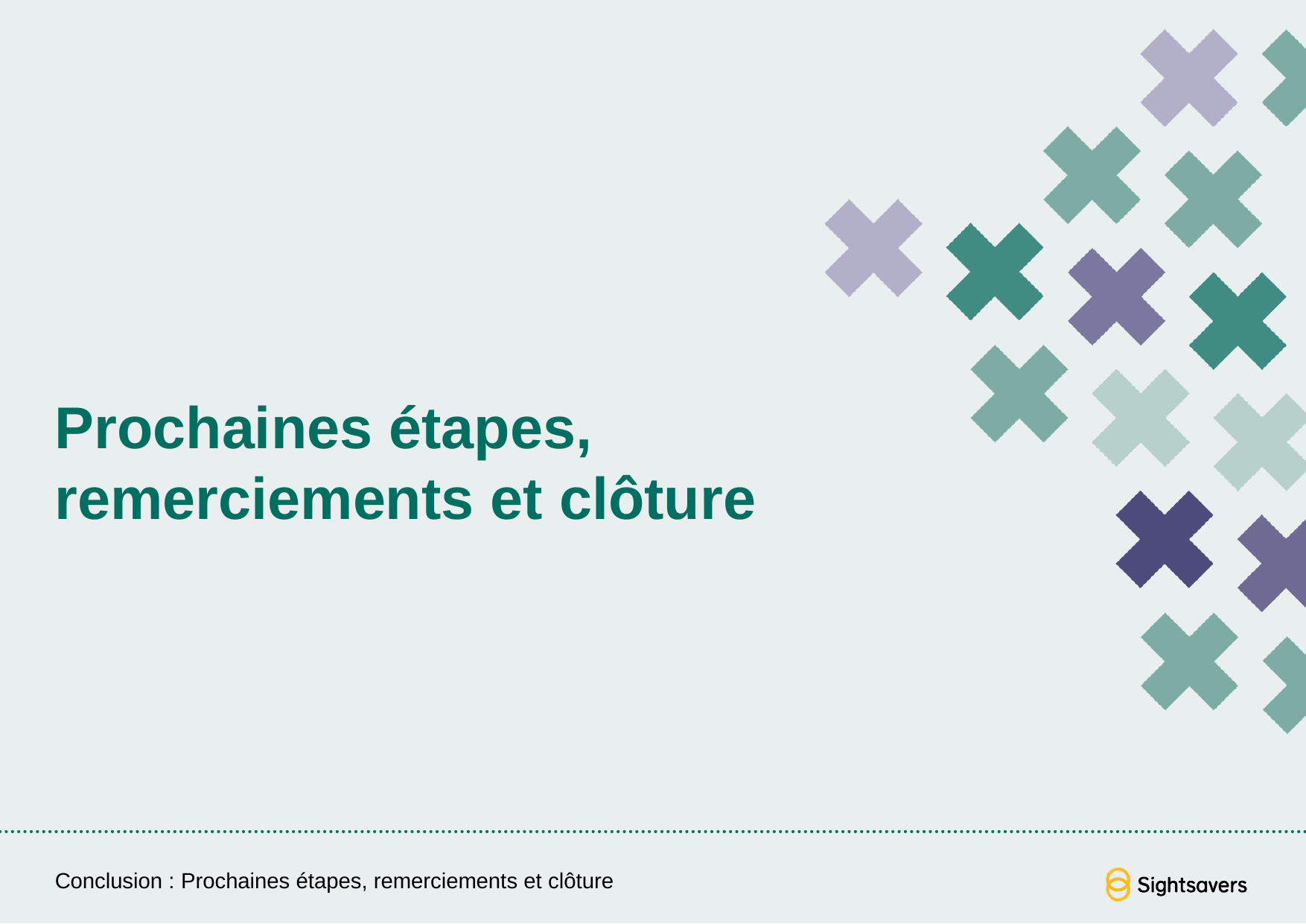

# Prochaines étapes, remerciements et clôture
Conclusion : Prochaines étapes, remerciements et clôture